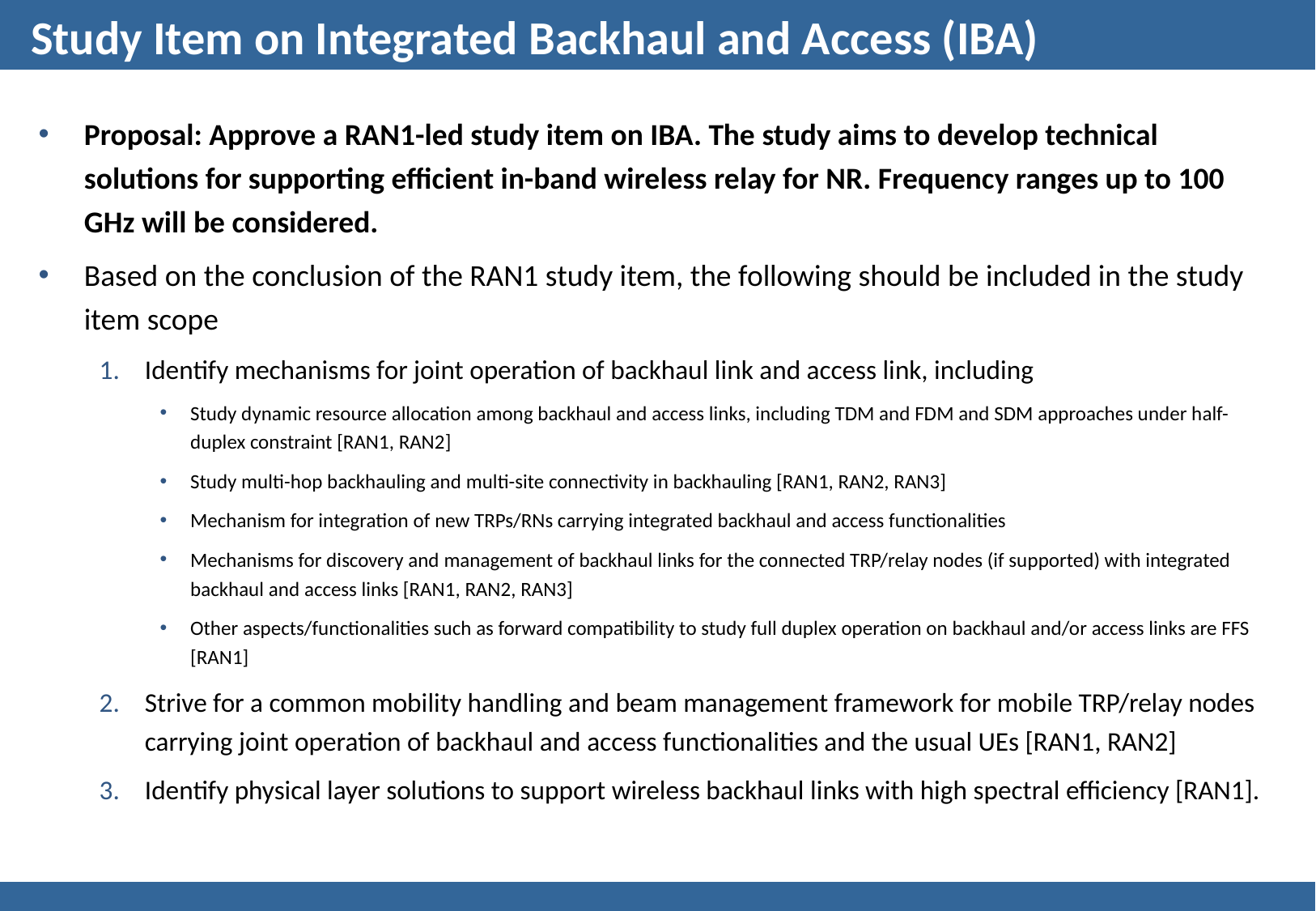

# Study Item on Integrated Backhaul and Access (IBA)
Proposal: Approve a RAN1-led study item on IBA. The study aims to develop technical solutions for supporting efficient in-band wireless relay for NR. Frequency ranges up to 100 GHz will be considered.
Based on the conclusion of the RAN1 study item, the following should be included in the study item scope
Identify mechanisms for joint operation of backhaul link and access link, including
Study dynamic resource allocation among backhaul and access links, including TDM and FDM and SDM approaches under half-duplex constraint [RAN1, RAN2]
Study multi-hop backhauling and multi-site connectivity in backhauling [RAN1, RAN2, RAN3]
Mechanism for integration of new TRPs/RNs carrying integrated backhaul and access functionalities
Mechanisms for discovery and management of backhaul links for the connected TRP/relay nodes (if supported) with integrated backhaul and access links [RAN1, RAN2, RAN3]
Other aspects/functionalities such as forward compatibility to study full duplex operation on backhaul and/or access links are FFS [RAN1]
Strive for a common mobility handling and beam management framework for mobile TRP/relay nodes carrying joint operation of backhaul and access functionalities and the usual UEs [RAN1, RAN2]
Identify physical layer solutions to support wireless backhaul links with high spectral efficiency [RAN1].